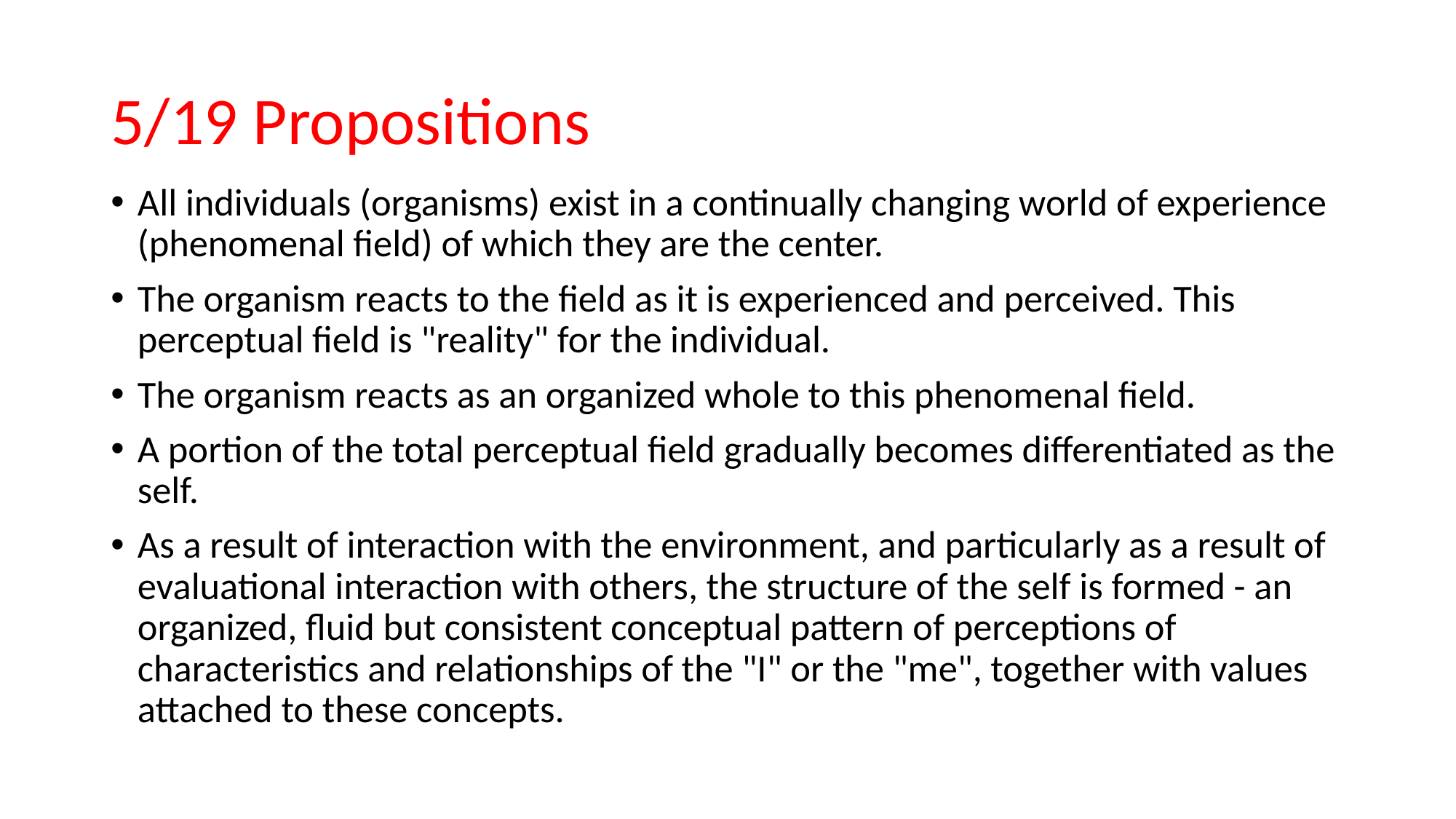

# 5/19 Propositions
All individuals (organisms) exist in a continually changing world of experience (phenomenal field) of which they are the center.
The organism reacts to the field as it is experienced and perceived. This perceptual field is "reality" for the individual.
The organism reacts as an organized whole to this phenomenal field.
A portion of the total perceptual field gradually becomes differentiated as the self.
As a result of interaction with the environment, and particularly as a result of evaluational interaction with others, the structure of the self is formed - an organized, fluid but consistent conceptual pattern of perceptions of characteristics and relationships of the "I" or the "me", together with values attached to these concepts.